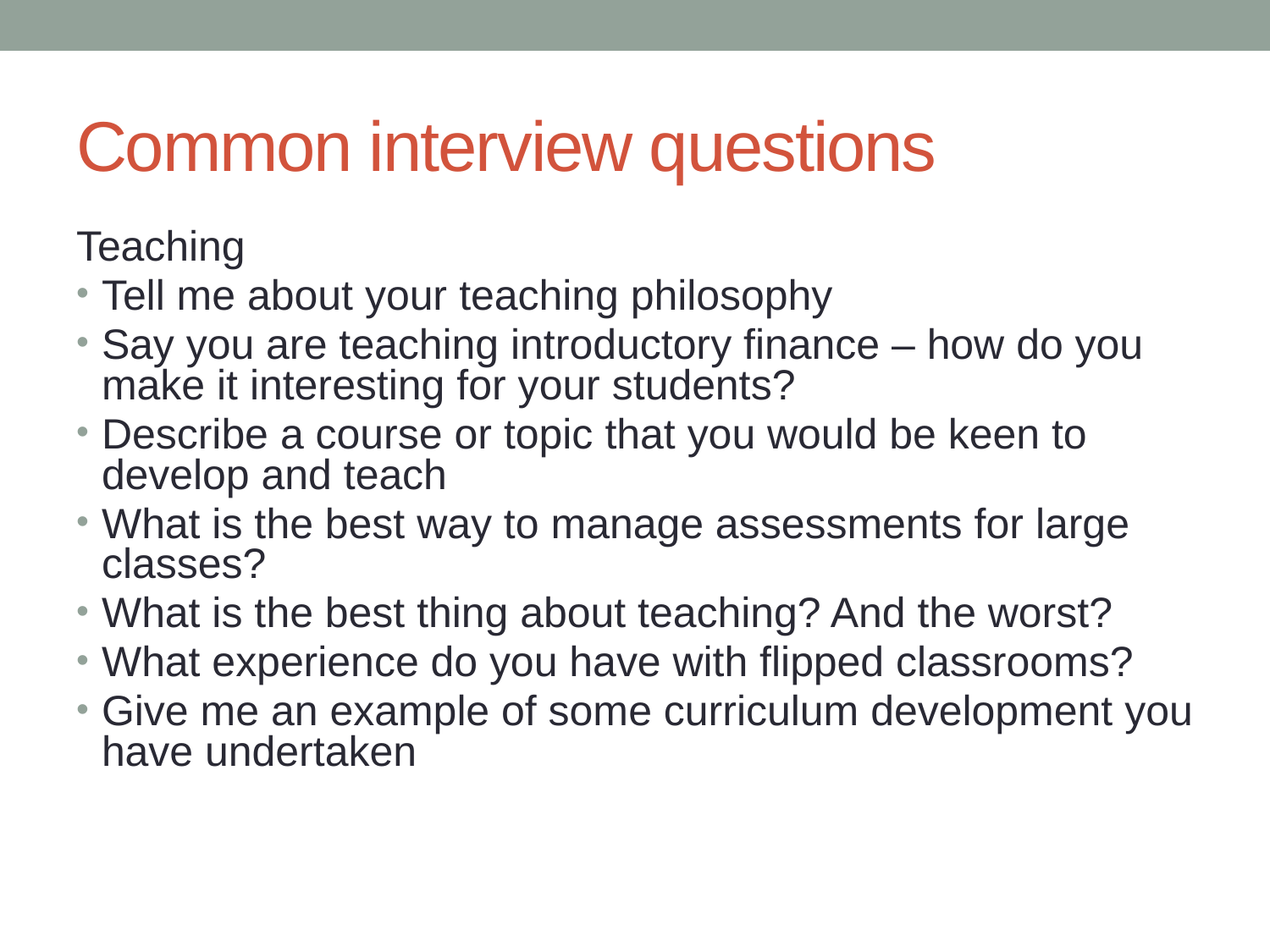

# Common interview questions
Teaching
Tell me about your teaching philosophy
Say you are teaching introductory finance – how do you make it interesting for your students?
Describe a course or topic that you would be keen to develop and teach
What is the best way to manage assessments for large classes?
What is the best thing about teaching? And the worst?
What experience do you have with flipped classrooms?
Give me an example of some curriculum development you have undertaken